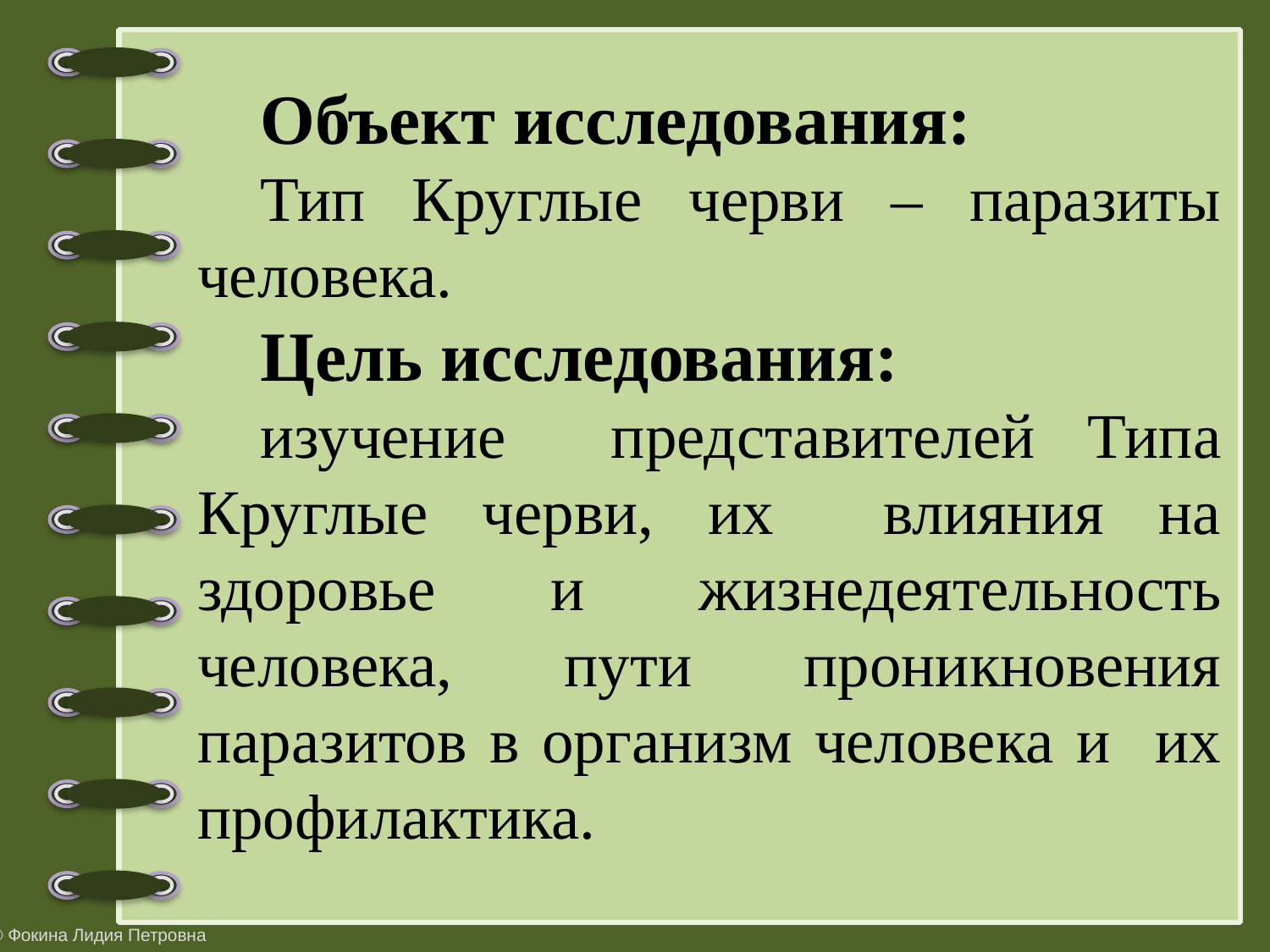

Объект исследования:
Тип Круглые черви – паразиты человека.
Цель исследования:
изучение  представителей Типа Круглые черви, их  влияния на здоровье и жизнедеятельность человека, пути проникновения паразитов в организм человека и  их профилактика.